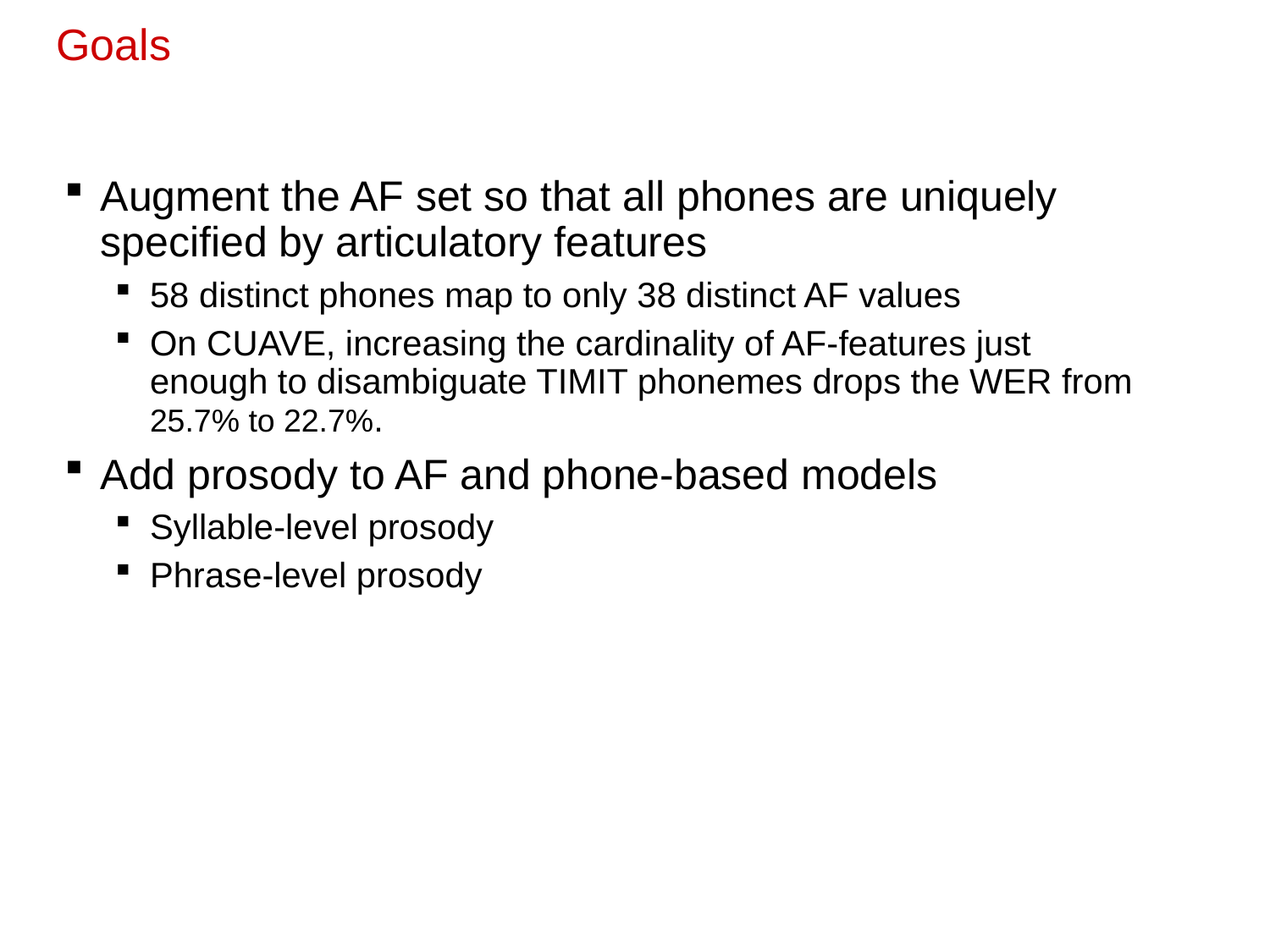

# Goals
Augment the AF set so that all phones are uniquely specified by articulatory features
58 distinct phones map to only 38 distinct AF values
On CUAVE, increasing the cardinality of AF-features just enough to disambiguate TIMIT phonemes drops the WER from 25.7% to 22.7%.
Add prosody to AF and phone-based models
Syllable-level prosody
Phrase-level prosody